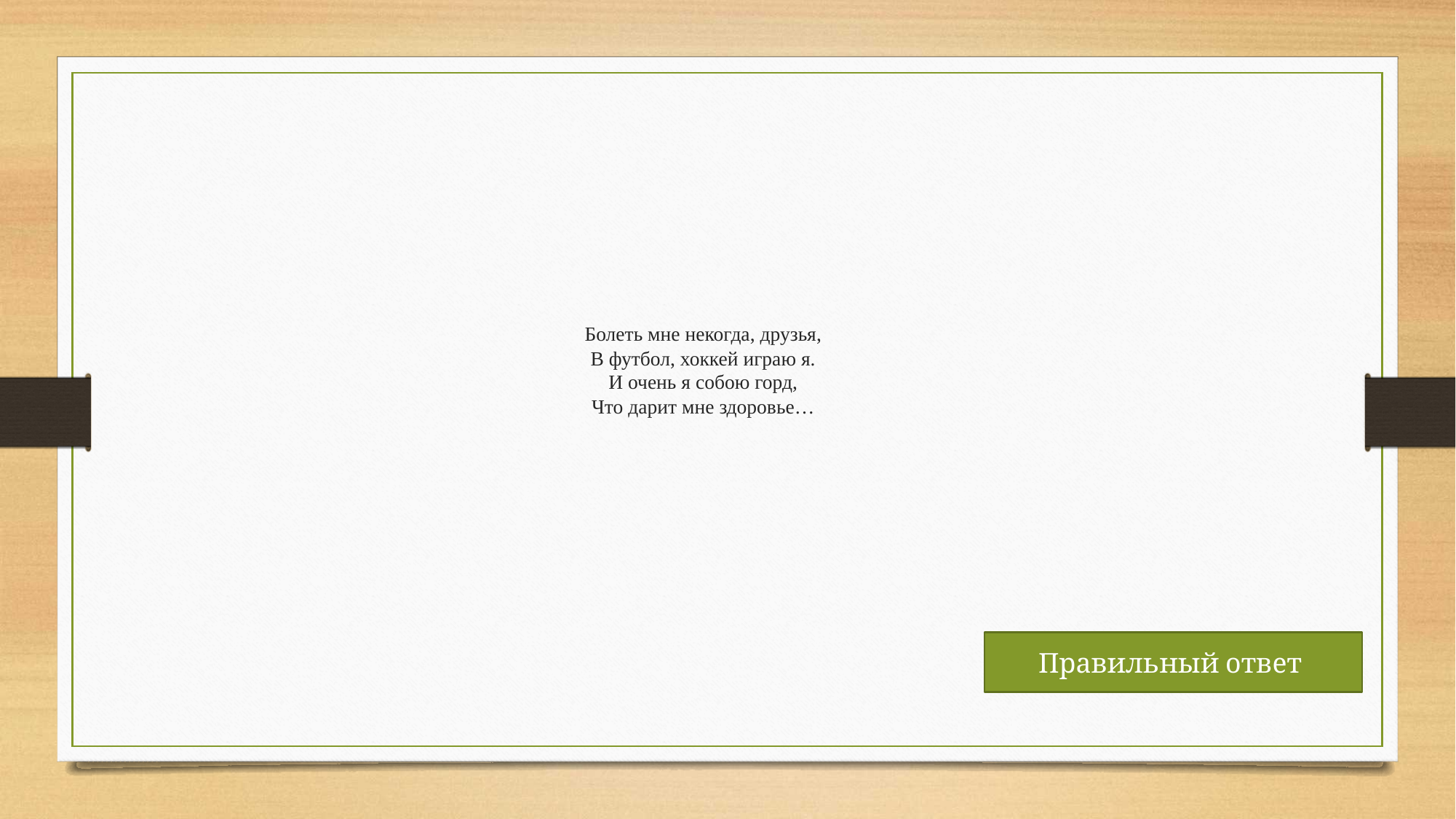

# Болеть мне некогда, друзья, В футбол, хоккей играю я. И очень я собою горд, Что дарит мне здоровье…